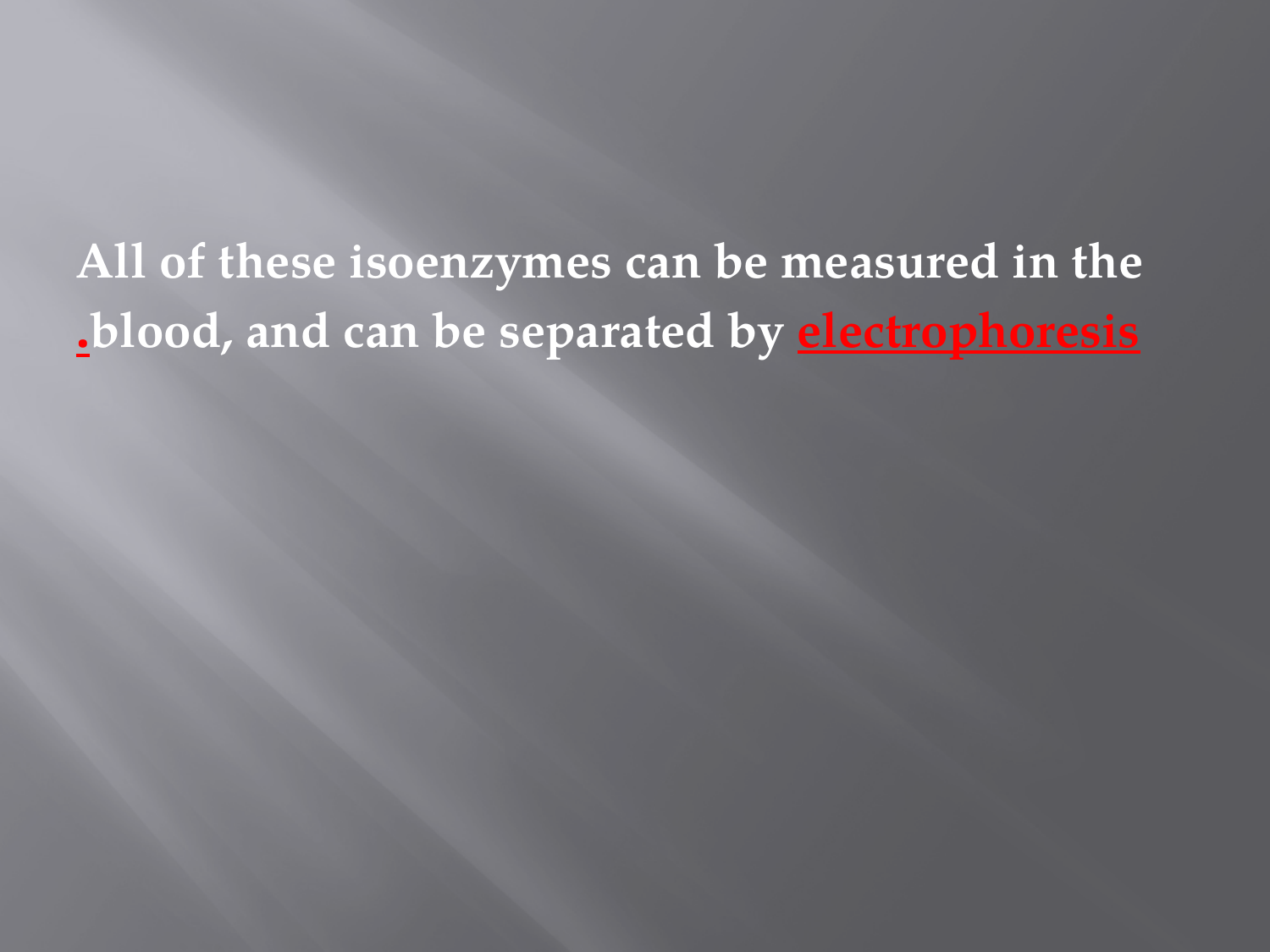

#
All of these isoenzymes can be measured in the
blood, and can be separated by electrophoresis.